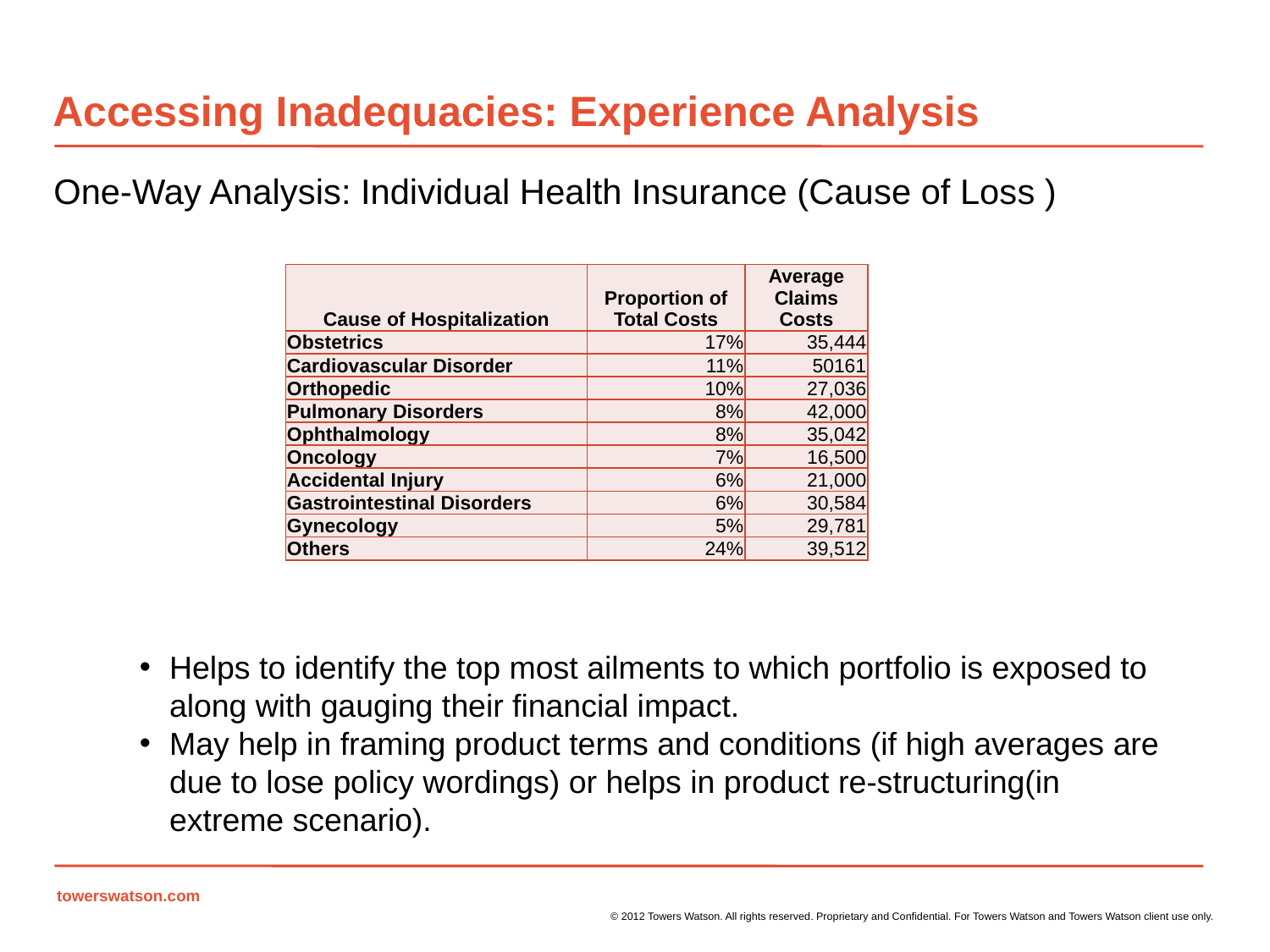

# Accessing Inadequacies: Experience Analysis
One-Way Analysis: Individual Health Insurance (Cause of Loss )

| Cause of Hospitalization | Proportion of Total Costs | Average Claims Costs |
| --- | --- | --- |
| Obstetrics | 17% | 35,444 |
| Cardiovascular Disorder | 11% | 50161 |
| Orthopedic | 10% | 27,036 |
| Pulmonary Disorders | 8% | 42,000 |
| Ophthalmology | 8% | 35,042 |
| Oncology | 7% | 16,500 |
| Accidental Injury | 6% | 21,000 |
| Gastrointestinal Disorders | 6% | 30,584 |
| Gynecology | 5% | 29,781 |
| Others | 24% | 39,512 |
Helps to identify the top most ailments to which portfolio is exposed to along with gauging their financial impact.
May help in framing product terms and conditions (if high averages are due to lose policy wordings) or helps in product re-structuring(in extreme scenario).